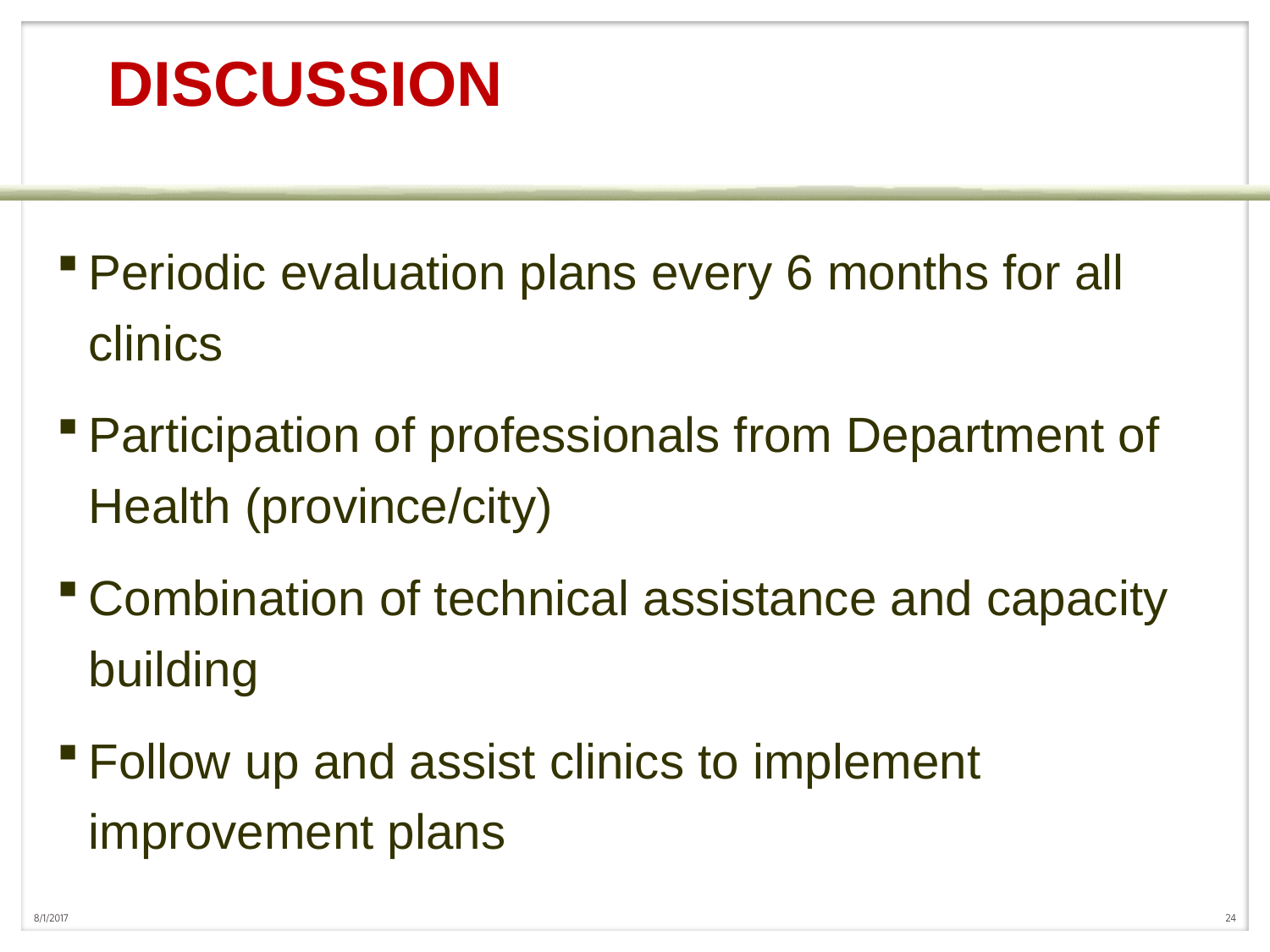

# DISCUSSION
Periodic evaluation plans every 6 months for all clinics
Participation of professionals from Department of Health (province/city)
Combination of technical assistance and capacity building
Follow up and assist clinics to implement improvement plans

8/1/2017
24